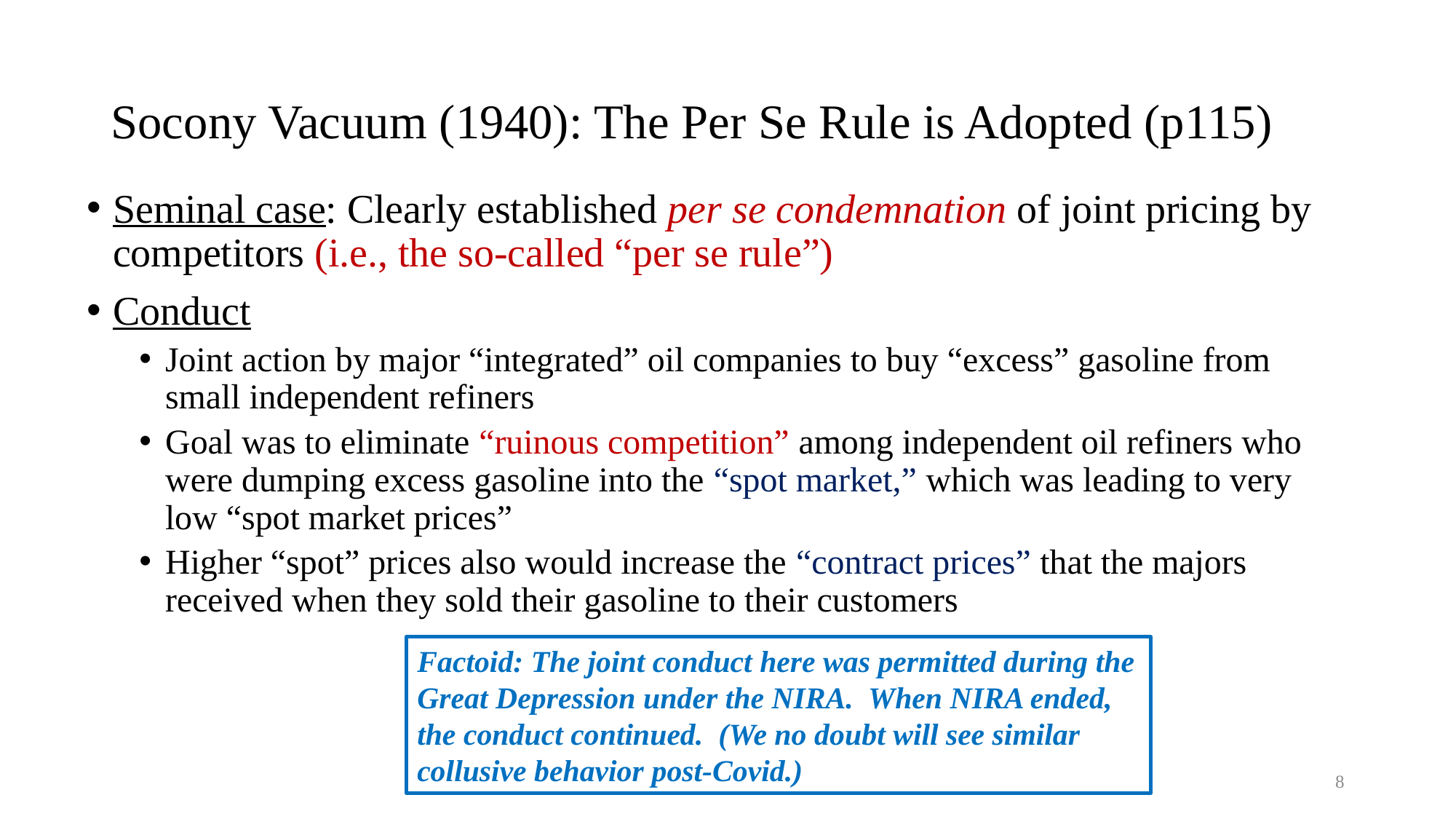

# Socony Vacuum (1940): The Per Se Rule is Adopted (p115)
Seminal case: Clearly established per se condemnation of joint pricing by competitors (i.e., the so-called “per se rule”)
Conduct
Joint action by major “integrated” oil companies to buy “excess” gasoline from small independent refiners
Goal was to eliminate “ruinous competition” among independent oil refiners who were dumping excess gasoline into the “spot market,” which was leading to very low “spot market prices”
Higher “spot” prices also would increase the “contract prices” that the majors received when they sold their gasoline to their customers

Factoid: The joint conduct here was permitted during the Great Depression under the NIRA.  When NIRA ended, the conduct continued.  (We no doubt will see similar collusive behavior post-Covid.)
8